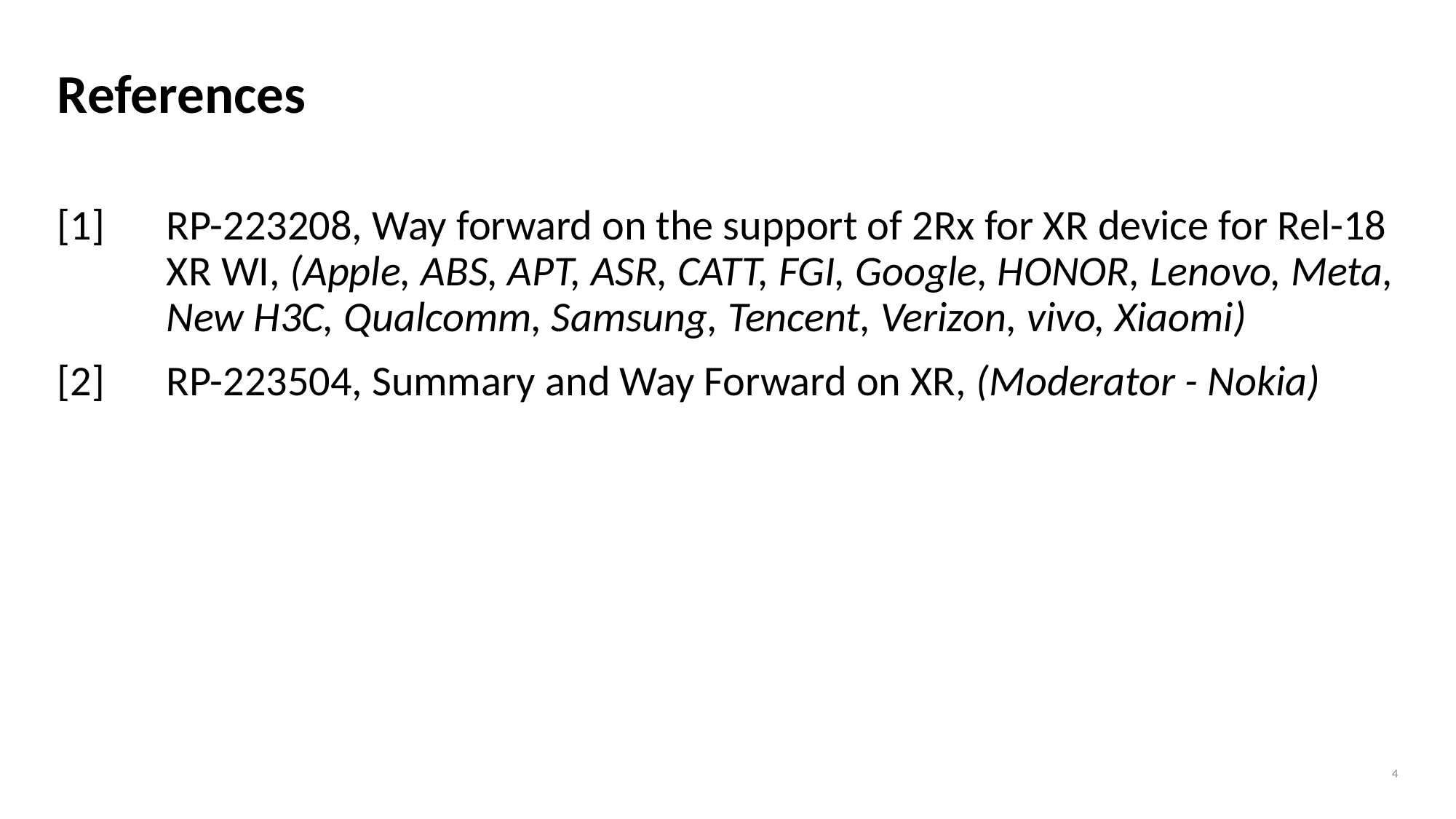

# References
[1]	RP-223208, Way forward on the support of 2Rx for XR device for Rel-18 	XR WI, (Apple, ABS, APT, ASR, CATT, FGI, Google, HONOR, Lenovo, Meta, 	New H3C, Qualcomm, Samsung, Tencent, Verizon, vivo, Xiaomi)
[2]	RP-223504, Summary and Way Forward on XR, (Moderator - Nokia)

4